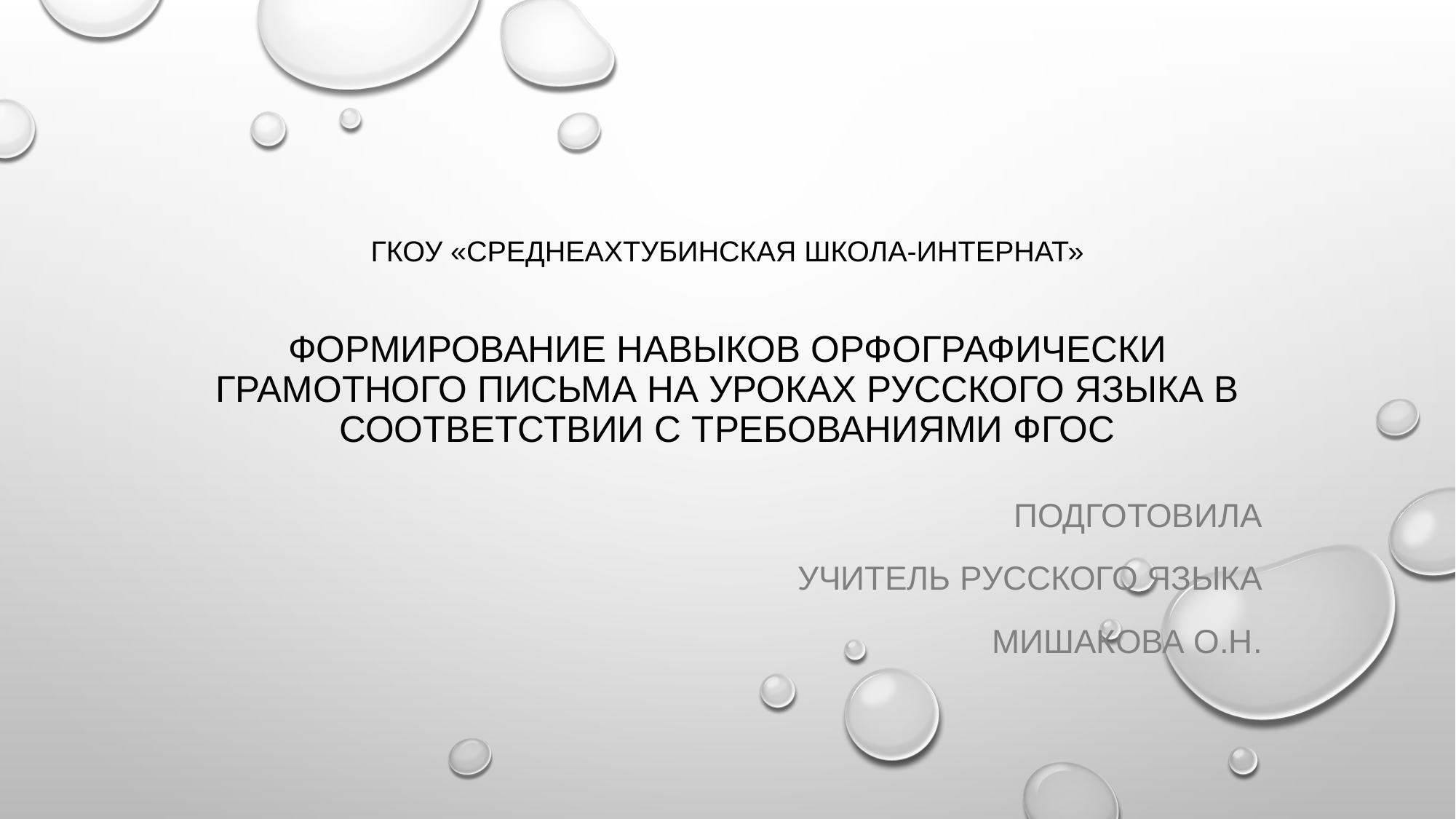

# ГКОУ «Среднеахтубинская школа-интернат» Формирование навыков орфографически грамотного письма на уроках русского языка в соответствии с требованиями ФГОС
Подготовила
учитель русского языка
Мишакова О.Н.